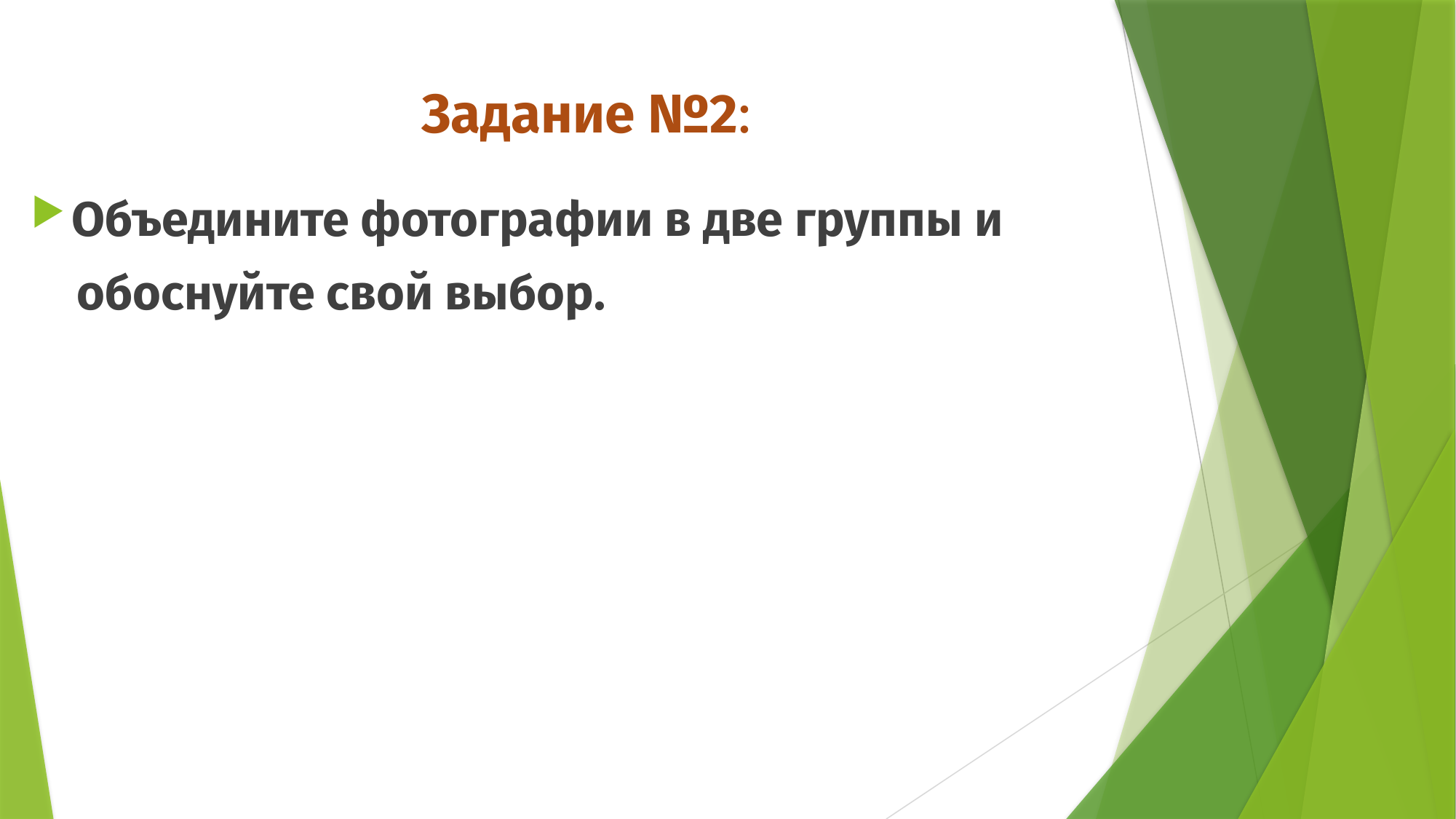

# Задание №2:
Объедините фотографии в две группы и
    обоснуйте свой выбор.